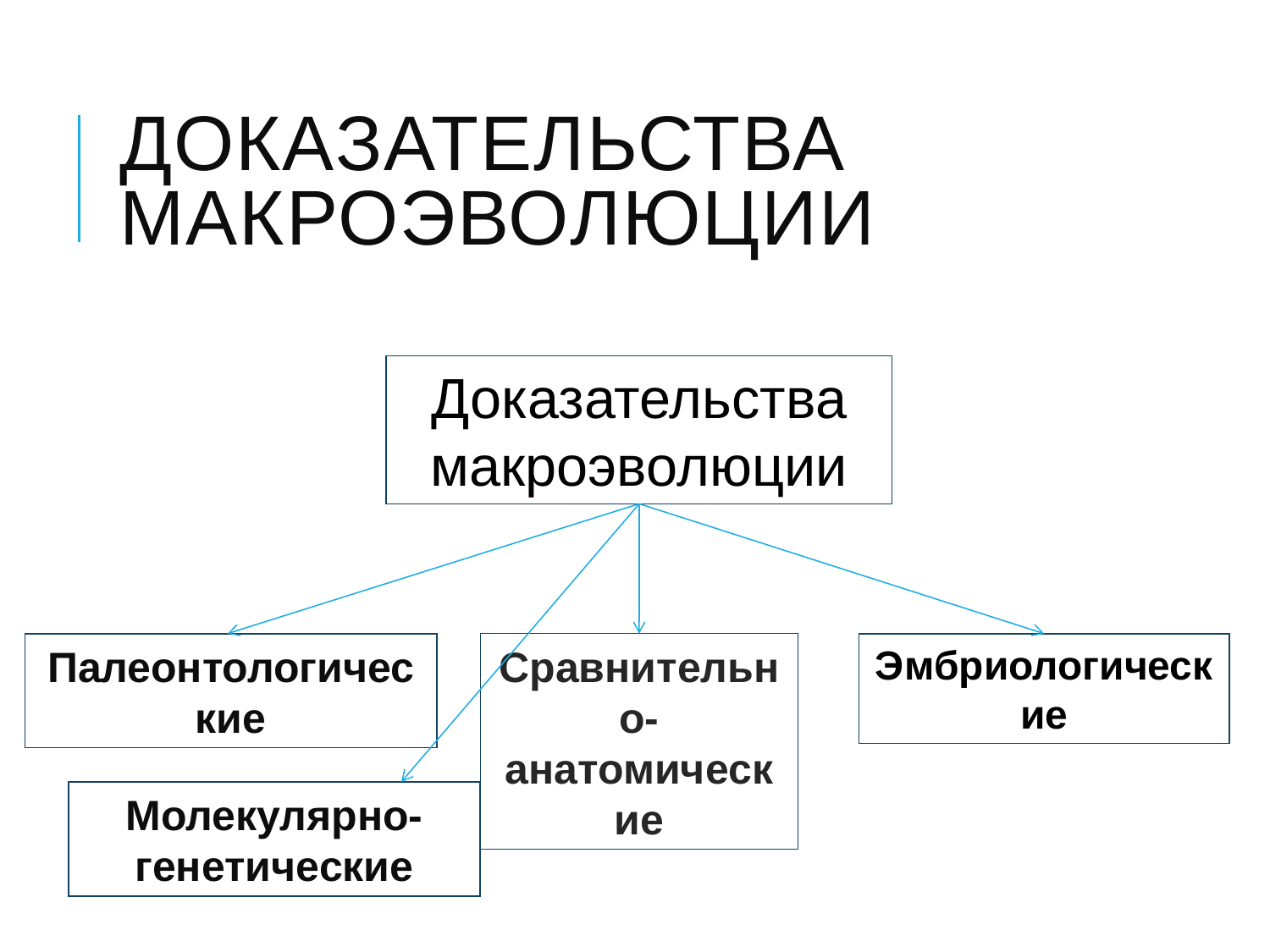

# Доказательства макроэволюции

Доказательства макроэволюции
Палеонтологические
Сравнительно-анатомические
Эмбриологические
Молекулярно-генетические